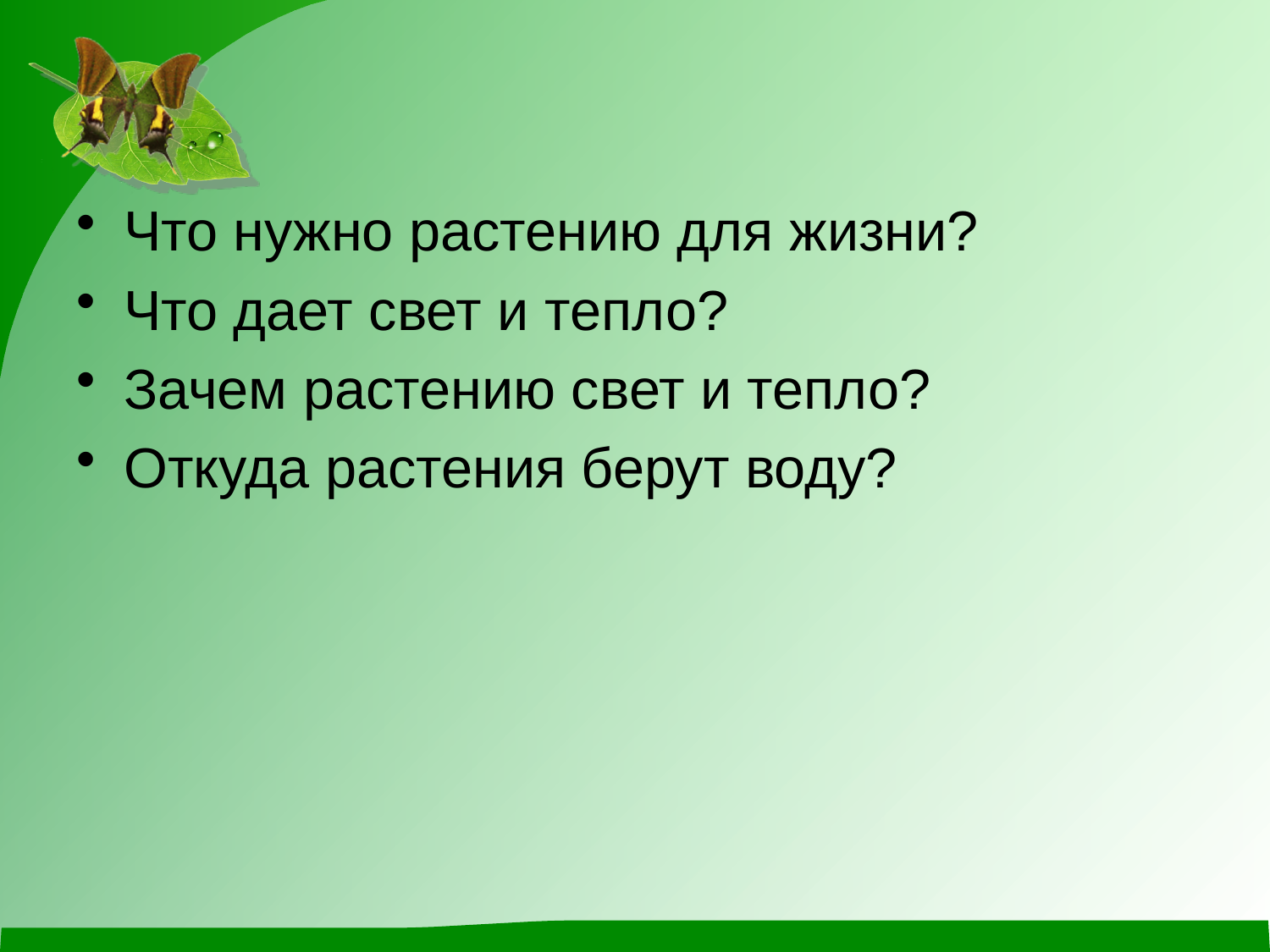

#
Что нужно растению для жизни?
Что дает свет и тепло?
Зачем растению свет и тепло?
Откуда растения берут воду?